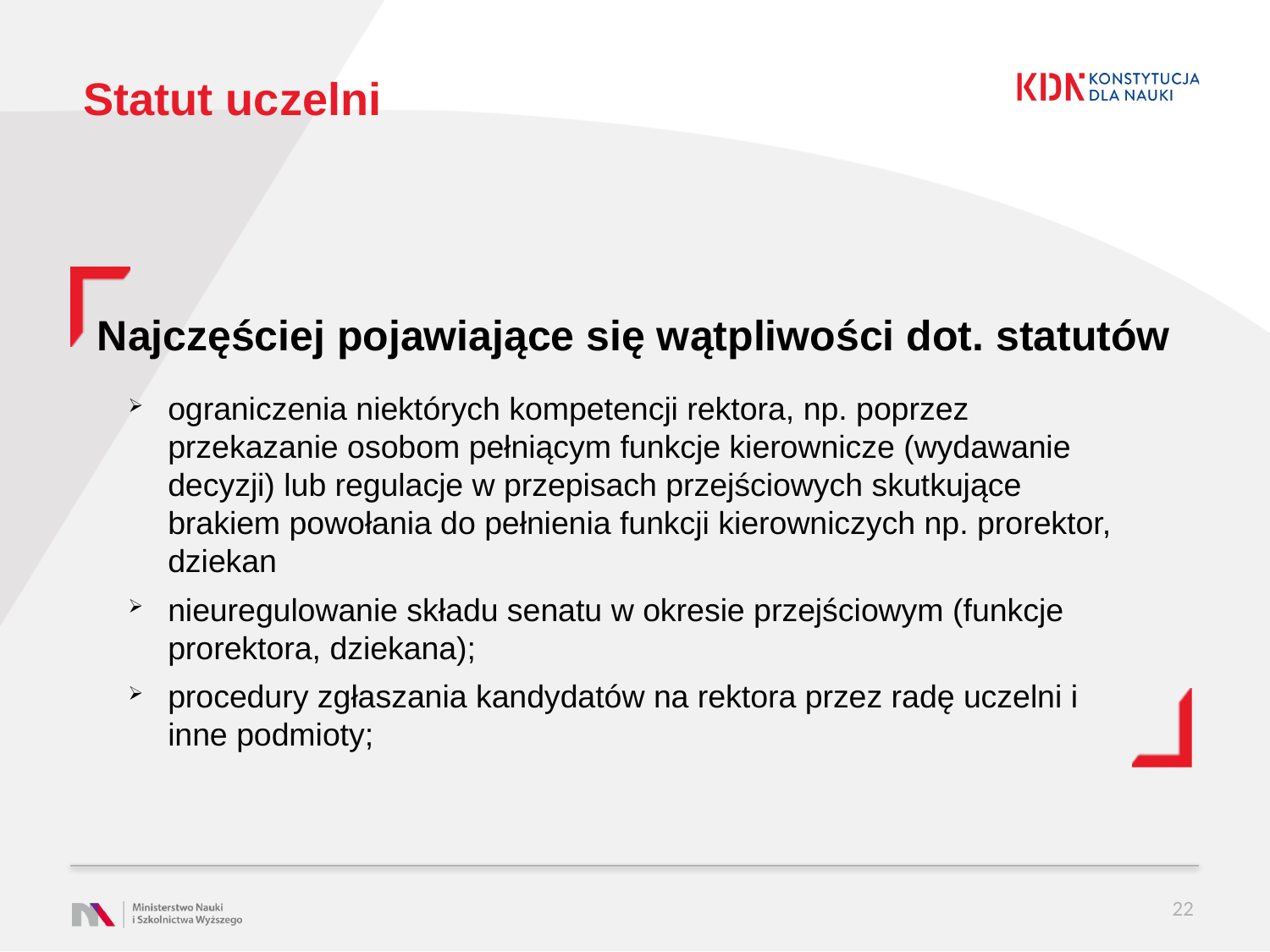

# Statut uczelni
Najczęściej pojawiające się wątpliwości dot. statutów

ograniczenia niektórych kompetencji rektora, np. poprzez przekazanie osobom pełniącym funkcje kierownicze (wydawanie decyzji) lub regulacje w przepisach przejściowych skutkujące brakiem powołania do pełnienia funkcji kierowniczych np. prorektor, dziekan
nieuregulowanie składu senatu w okresie przejściowym (funkcje prorektora, dziekana);
procedury zgłaszania kandydatów na rektora przez radę uczelni i inne podmioty;

22